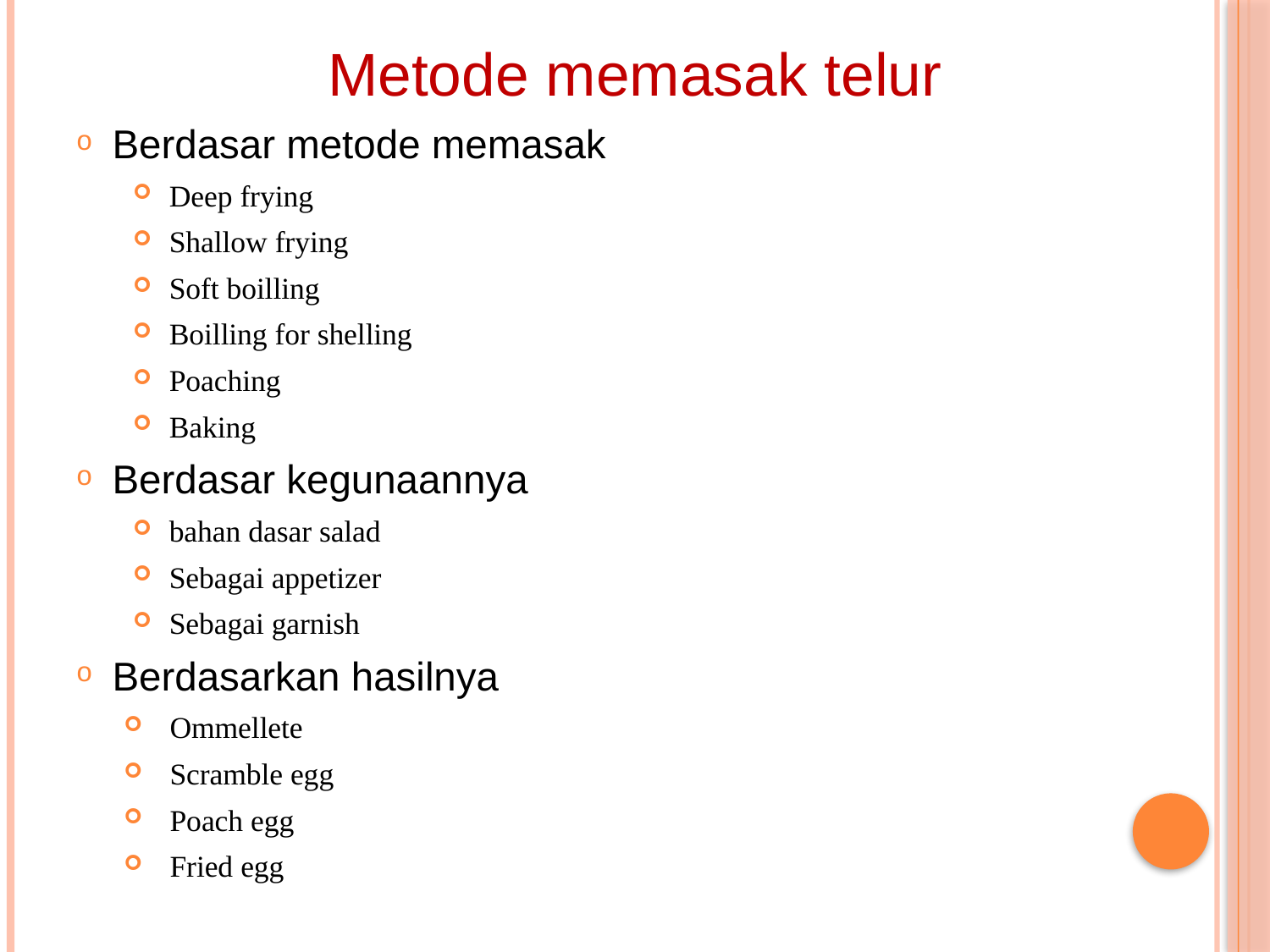

Metode memasak telur
Berdasar metode memasak
Deep frying
Shallow frying
Soft boilling
Boilling for shelling
Poaching
Baking
Berdasar kegunaannya
bahan dasar salad
Sebagai appetizer
Sebagai garnish
Berdasarkan hasilnya
Ommellete
Scramble egg
Poach egg
Fried egg